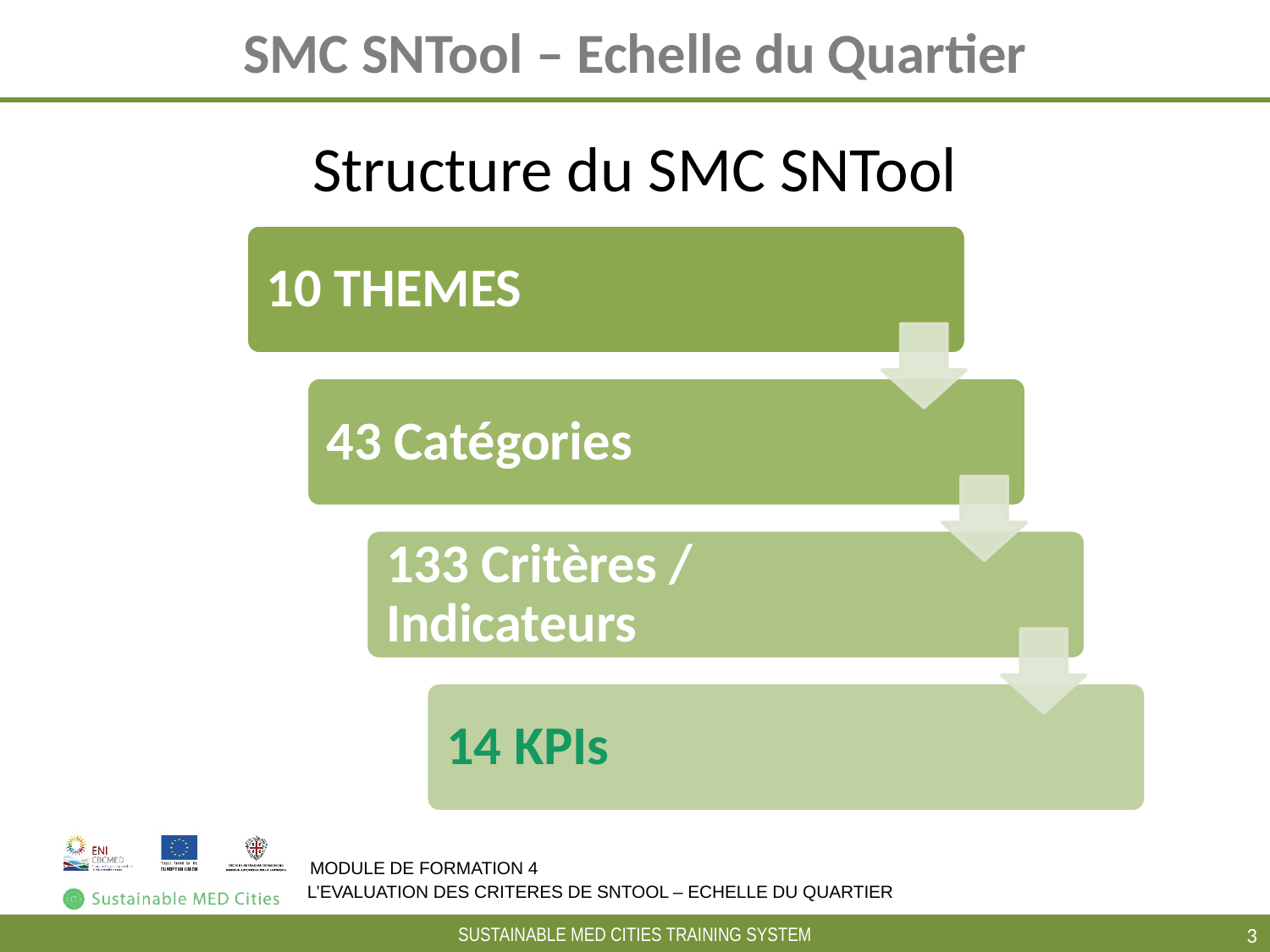

# SMC SNTool – Echelle du Quartier
Structure du SMC SNTool

10 THEMES

43 Catégories

133 Critères / Indicateurs

14 KPIs
MODULE DE FORMATION 4
L’EVALUATION DES CRITERES DE SNTOOL – ECHELLE DU QUARTIER
3